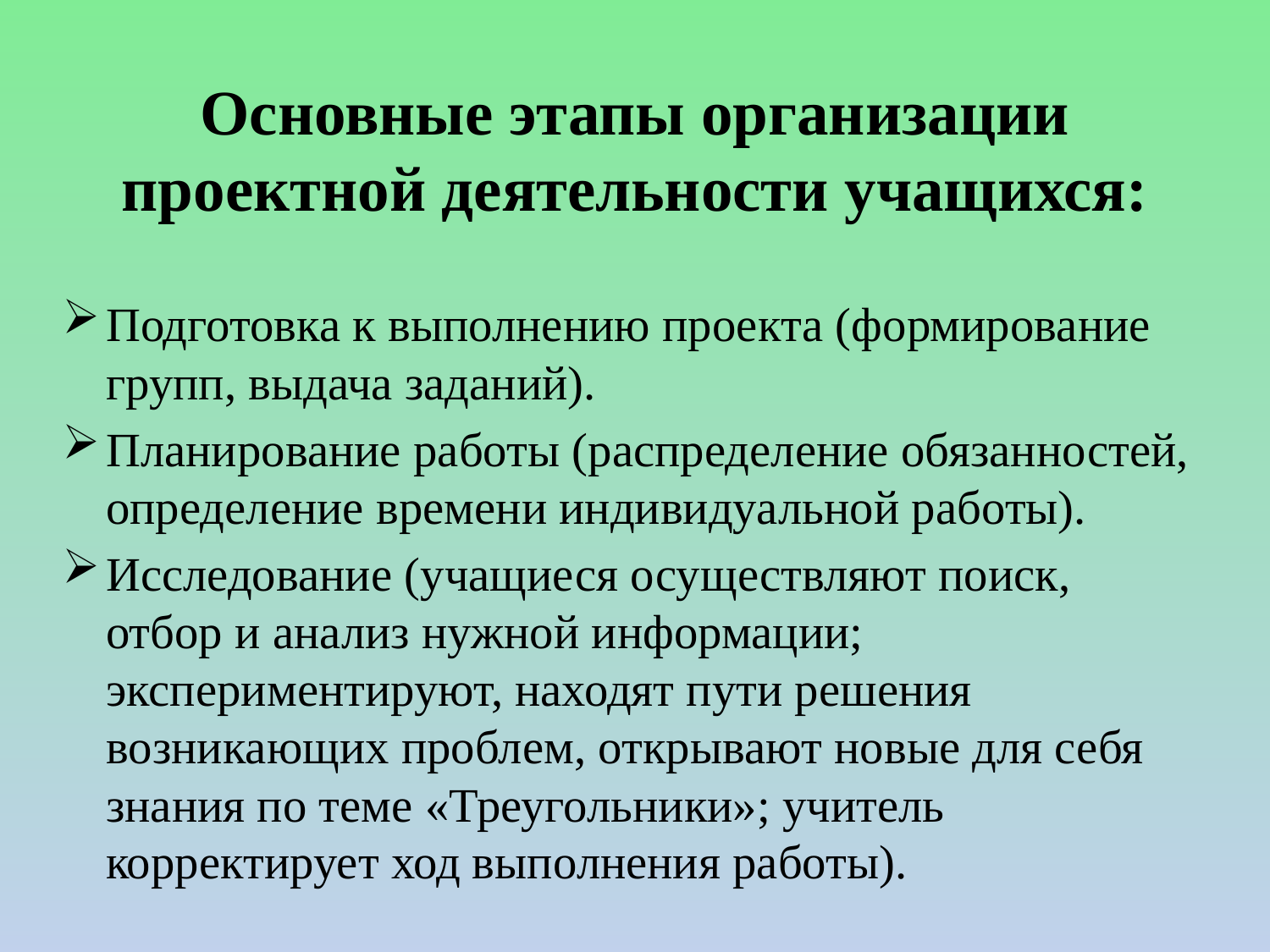

# Основные этапы организации проектной деятельности учащихся:
Подготовка к выполнению проекта (формирование групп, выдача заданий).
Планирование работы (распределение обязанностей, определение времени индивидуальной работы).
Исследование (учащиеся осуществляют поиск, отбор и анализ нужной информации; экспериментируют, находят пути решения возникающих проблем, открывают новые для себя знания по теме «Треугольники»; учитель корректирует ход выполнения работы).